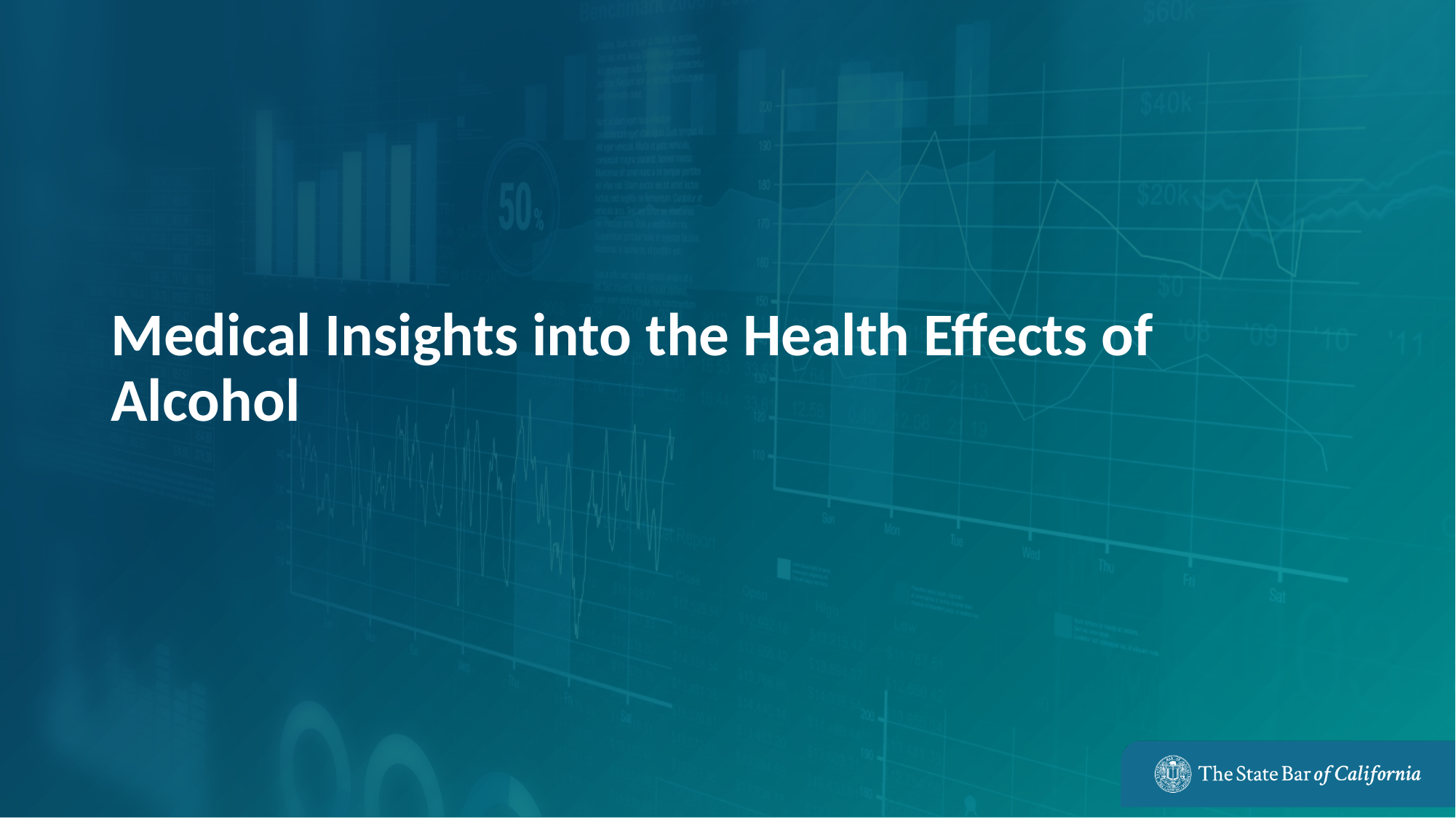

# Medical Insights into the Health Effects of Alcohol